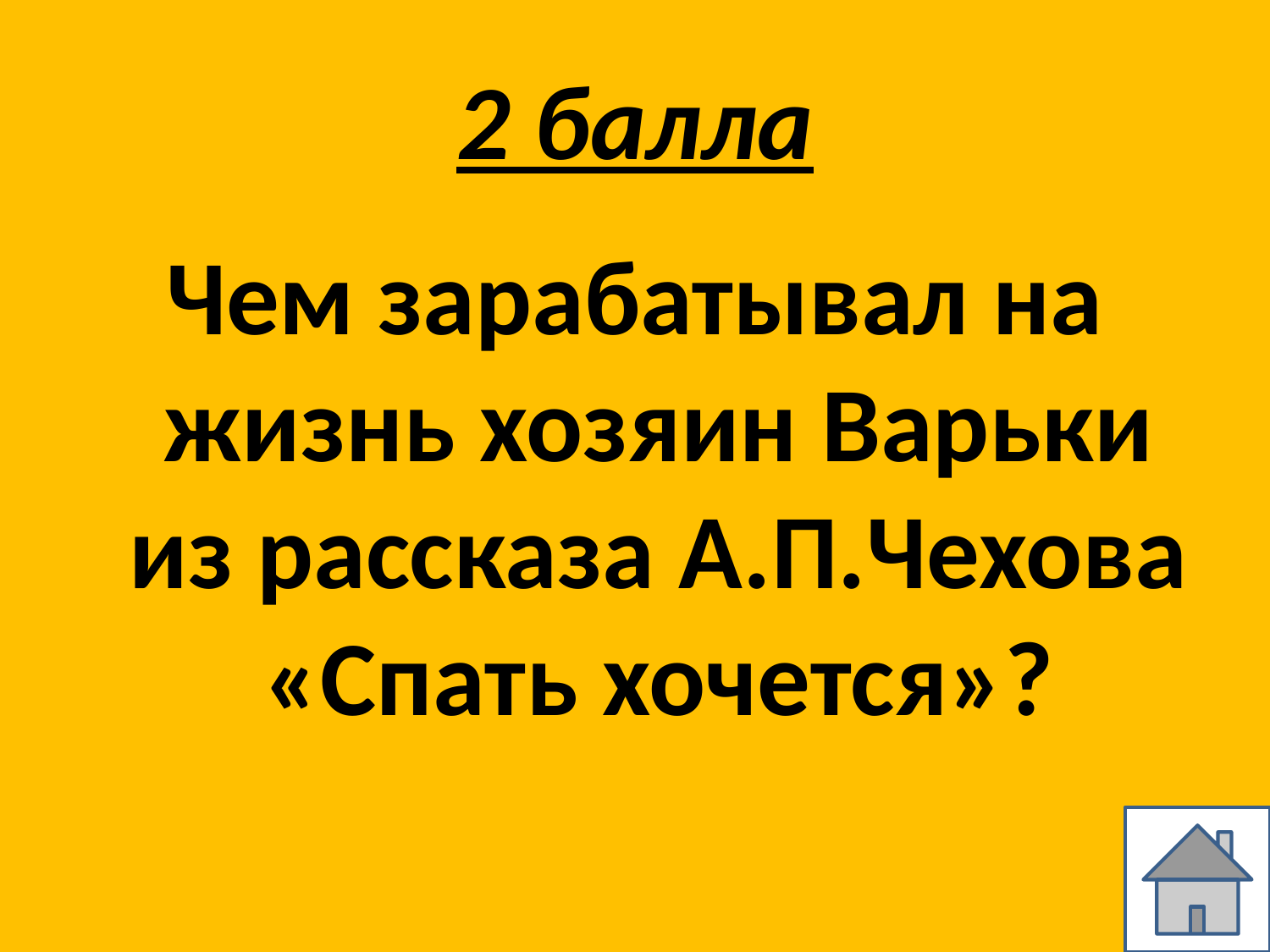

# 2 балла
Чем зарабатывал на жизнь хозяин Варьки из рассказа А.П.Чехова «Спать хочется»?